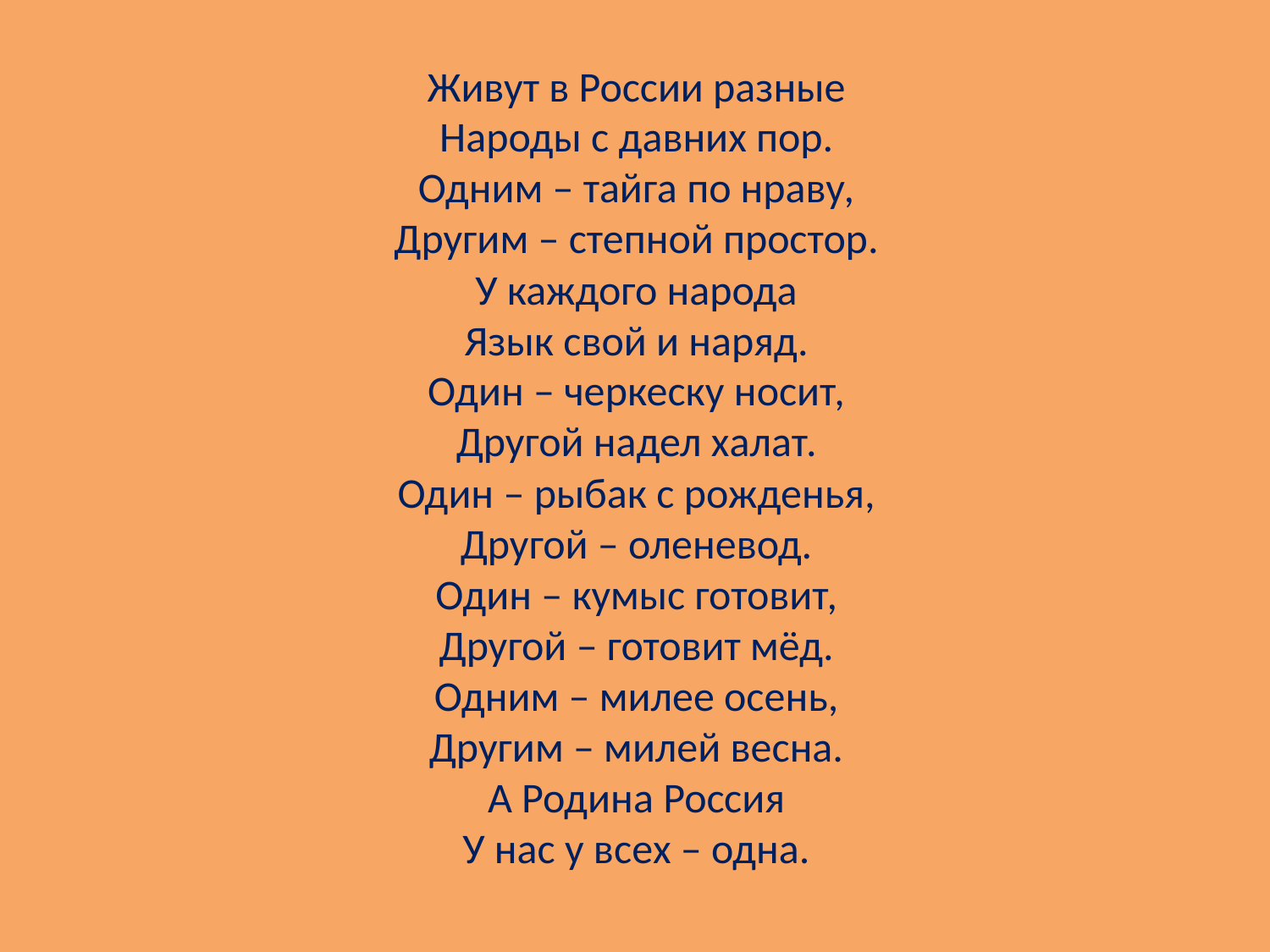

# Живут в России разные Народы с давних пор. Одним – тайга по нраву, Другим – степной простор. У каждого народа Язык свой и наряд. Один – черкеску носит, Другой надел халат. Один – рыбак с рожденья, Другой – оленевод. Один – кумыс готовит, Другой – готовит мёд. Одним – милее осень, Другим – милей весна. А Родина Россия У нас у всех – одна.